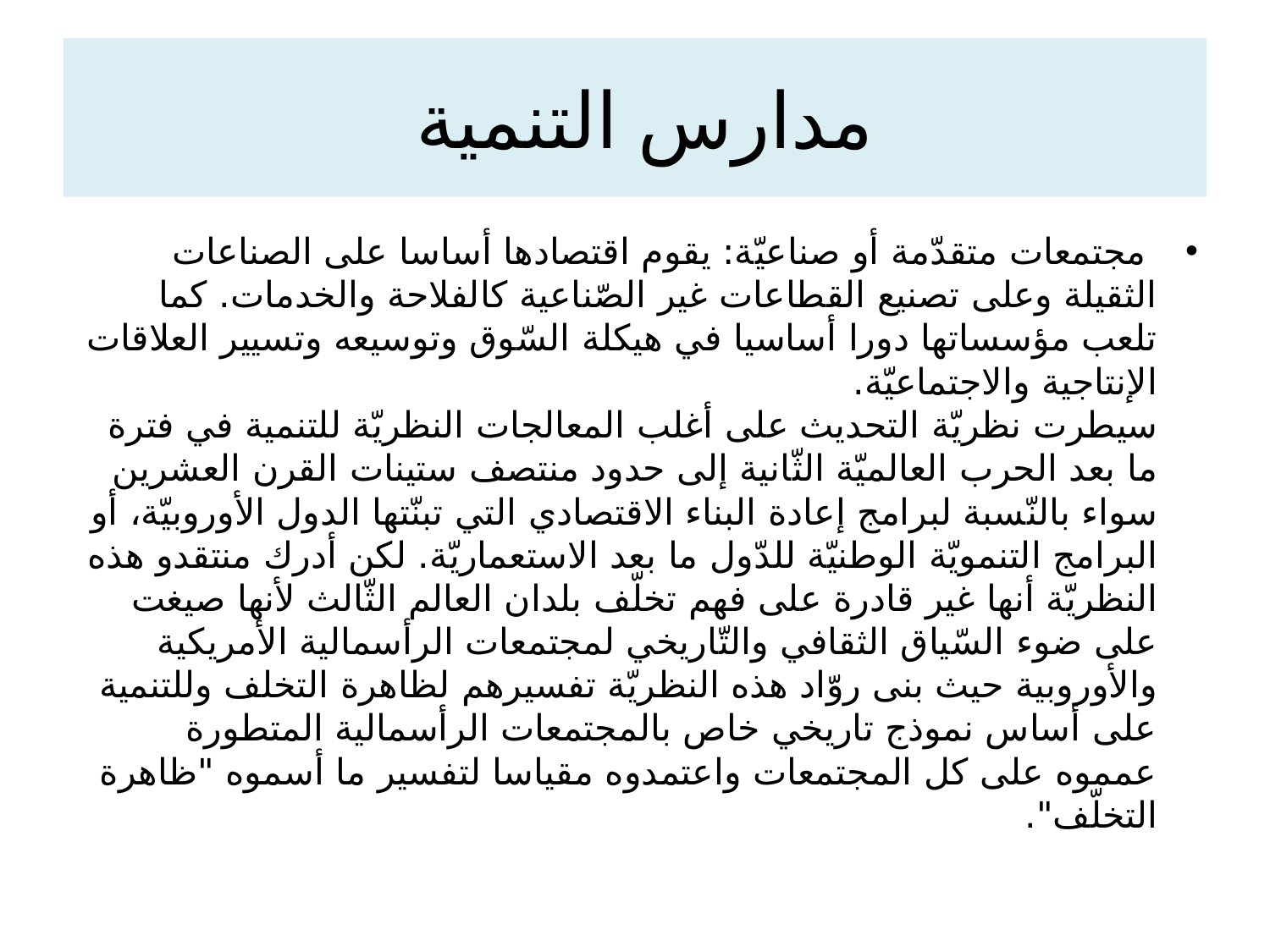

# مدارس التنمية
 مجتمعات متقدّمة أو صناعيّة: يقوم اقتصادها أساسا على الصناعات الثقيلة وعلى تصنيع القطاعات غير الصّناعية كالفلاحة والخدمات. كما تلعب مؤسساتها دورا أساسيا في هيكلة السّوق وتوسيعه وتسيير العلاقات الإنتاجية والاجتماعيّة.
سيطرت نظريّة التحديث على أغلب المعالجات النظريّة للتنمية في فترة ما بعد الحرب العالميّة الثّانية إلى حدود منتصف ستينات القرن العشرين سواء بالنّسبة لبرامج إعادة البناء الاقتصادي التي تبنّتها الدول الأوروبيّة، أو البرامج التنمويّة الوطنيّة للدّول ما بعد الاستعماريّة. لكن أدرك منتقدو هذه النظريّة أنها غير قادرة على فهم تخلّف بلدان العالم الثّالث لأنها صيغت على ضوء السّياق الثقافي والتّاريخي لمجتمعات الرأسمالية الأمريكية والأوروبية حيث بنى روّاد هذه النظريّة تفسيرهم لظاهرة التخلف وللتنمية على أساس نموذج تاريخي خاص بالمجتمعات الرأسمالية المتطورة عمموه على كل المجتمعات واعتمدوه مقياسا لتفسير ما أسموه "ظاهرة التخلّف".